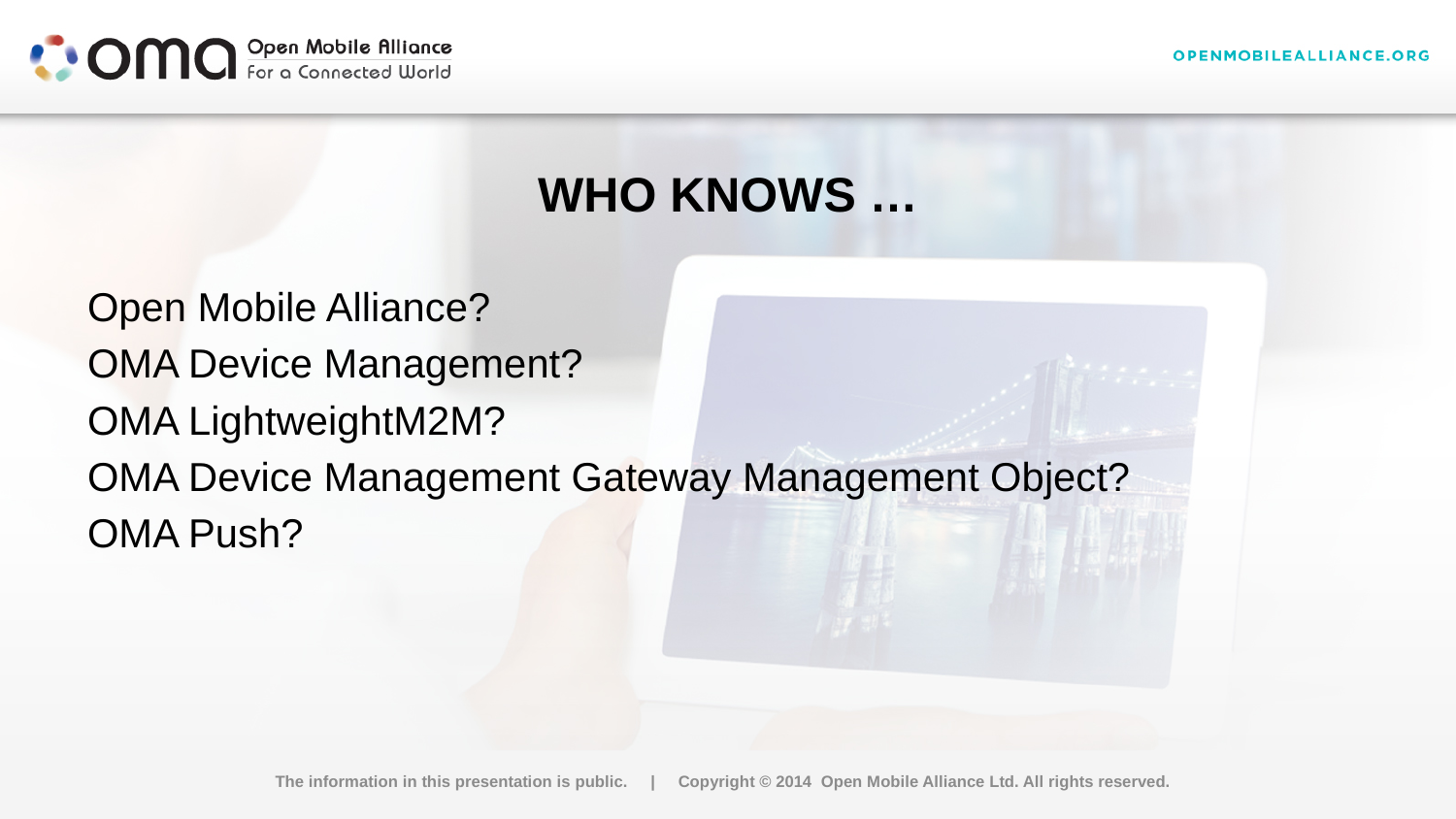

# Who knows …
Open Mobile Alliance?
OMA Device Management?
OMA LightweightM2M?
OMA Device Management Gateway Management Object?
OMA Push?
The information in this presentation is public.     |     Copyright © 2014  Open Mobile Alliance Ltd. All rights reserved.